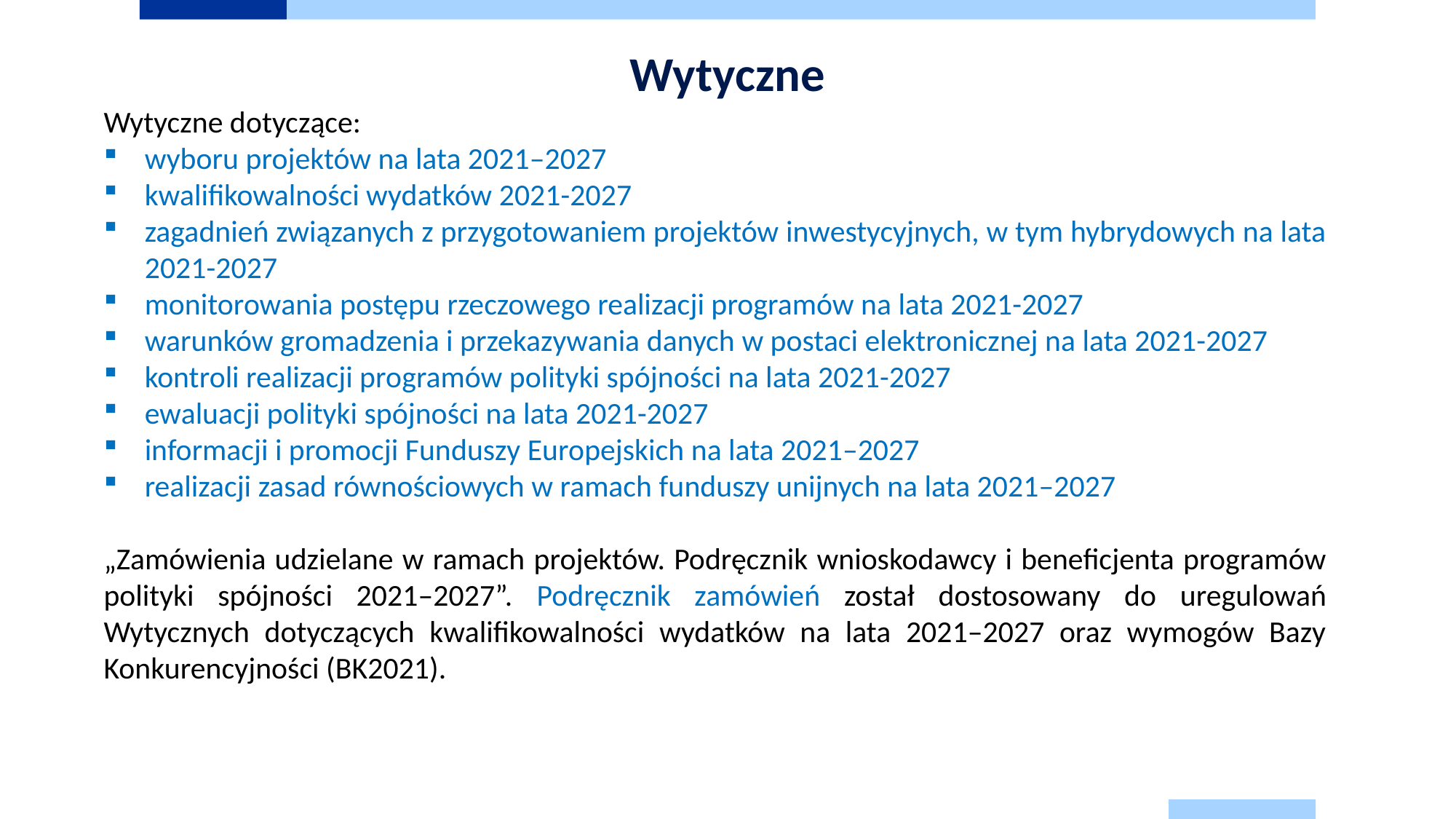

Wytyczne
Wytyczne dotyczące:
wyboru projektów na lata 2021–2027
kwalifikowalności wydatków 2021-2027
zagadnień związanych z przygotowaniem projektów inwestycyjnych, w tym hybrydowych na lata 2021-2027
monitorowania postępu rzeczowego realizacji programów na lata 2021-2027
warunków gromadzenia i przekazywania danych w postaci elektronicznej na lata 2021-2027
kontroli realizacji programów polityki spójności na lata 2021-2027
ewaluacji polityki spójności na lata 2021-2027
informacji i promocji Funduszy Europejskich na lata 2021–2027
realizacji zasad równościowych w ramach funduszy unijnych na lata 2021–2027

„Zamówienia udzielane w ramach projektów. Podręcznik wnioskodawcy i beneficjenta programów polityki spójności 2021–2027”. Podręcznik zamówień został dostosowany do uregulowań Wytycznych dotyczących kwalifikowalności wydatków na lata 2021–2027 oraz wymogów Bazy Konkurencyjności (BK2021).